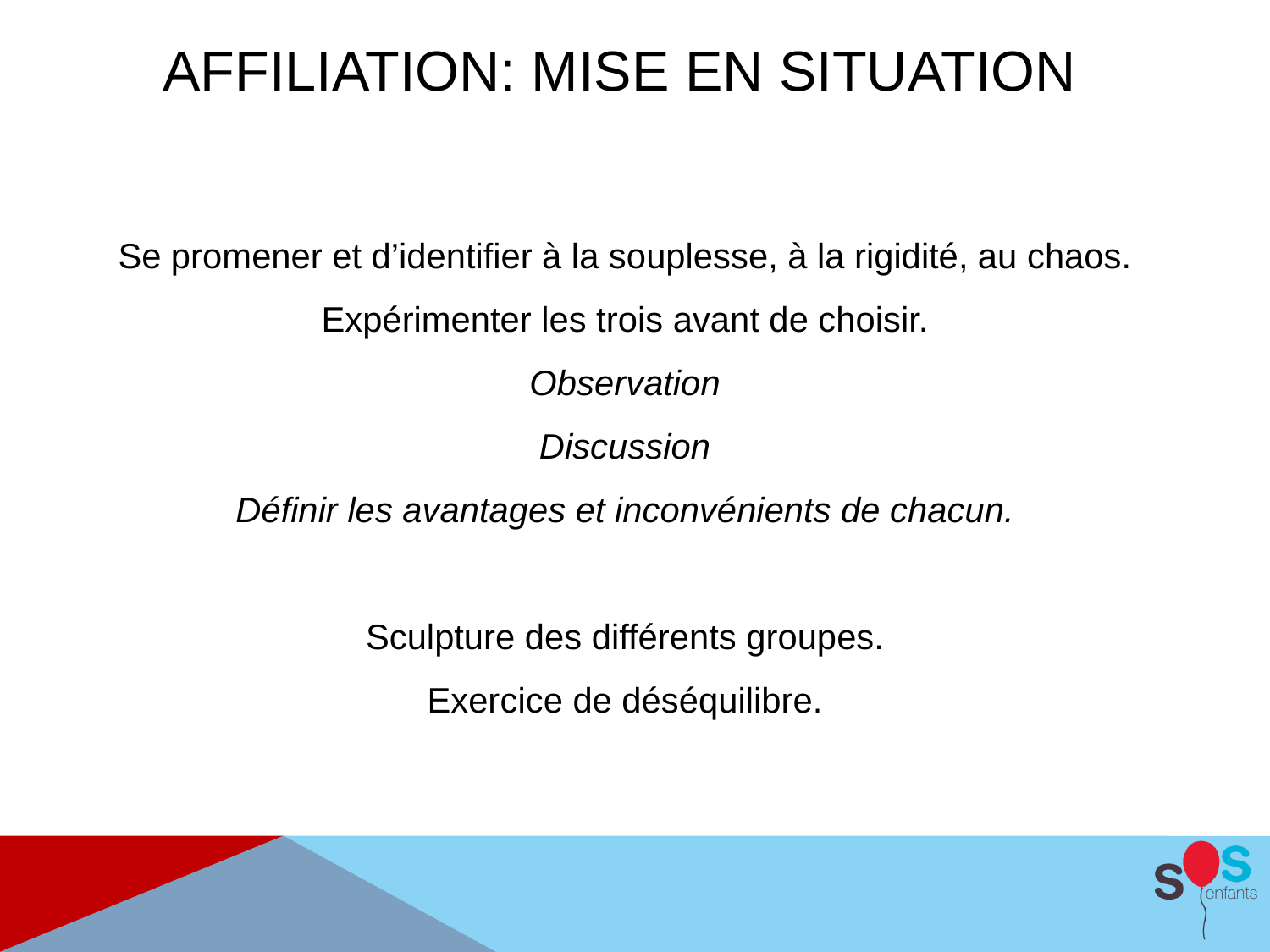

Affiliation: Mise en situation
Se promener et d’identifier à la souplesse, à la rigidité, au chaos.
Expérimenter les trois avant de choisir.
Observation
Discussion
Définir les avantages et inconvénients de chacun.

Sculpture des différents groupes.
Exercice de déséquilibre.